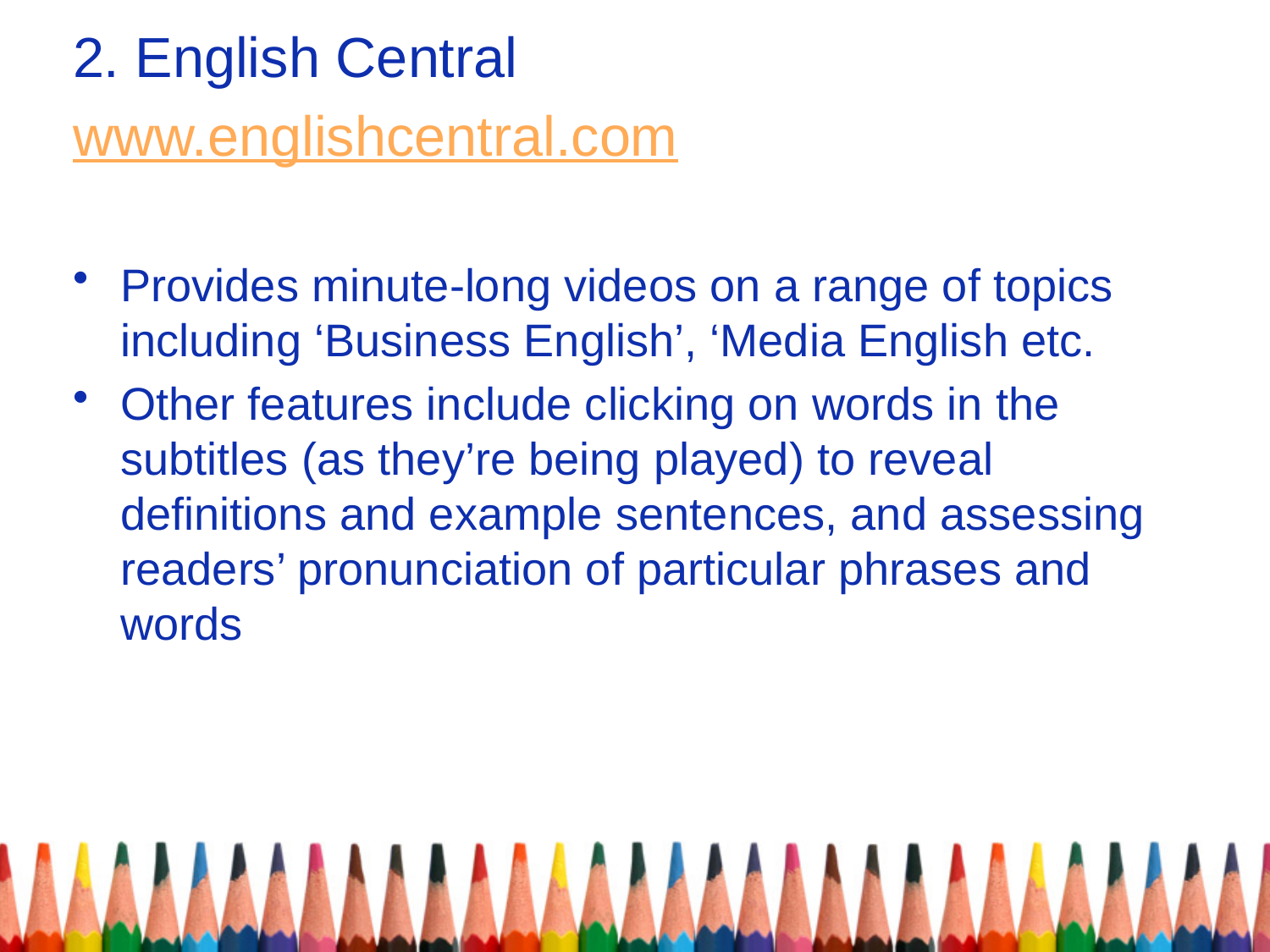

2. English Central
www.englishcentral.com

Provides minute-long videos on a range of topics including ‘Business English’, ‘Media English etc.
Other features include clicking on words in the subtitles (as they’re being played) to reveal definitions and example sentences, and assessing readers’ pronunciation of particular phrases and words